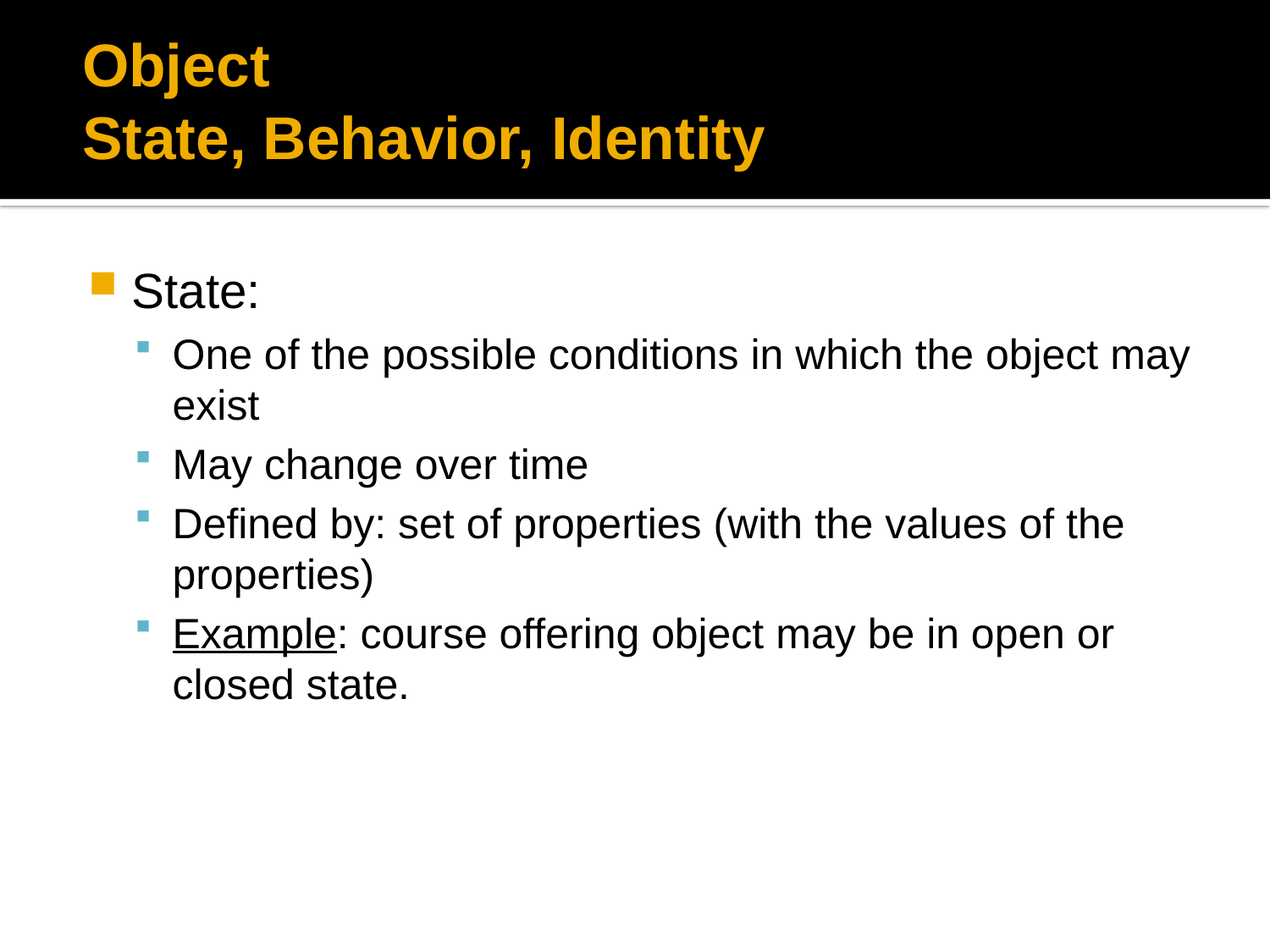

# Object State, Behavior, Identity
State:
One of the possible conditions in which the object may exist
May change over time
Defined by: set of properties (with the values of the properties)
Example: course offering object may be in open or closed state.